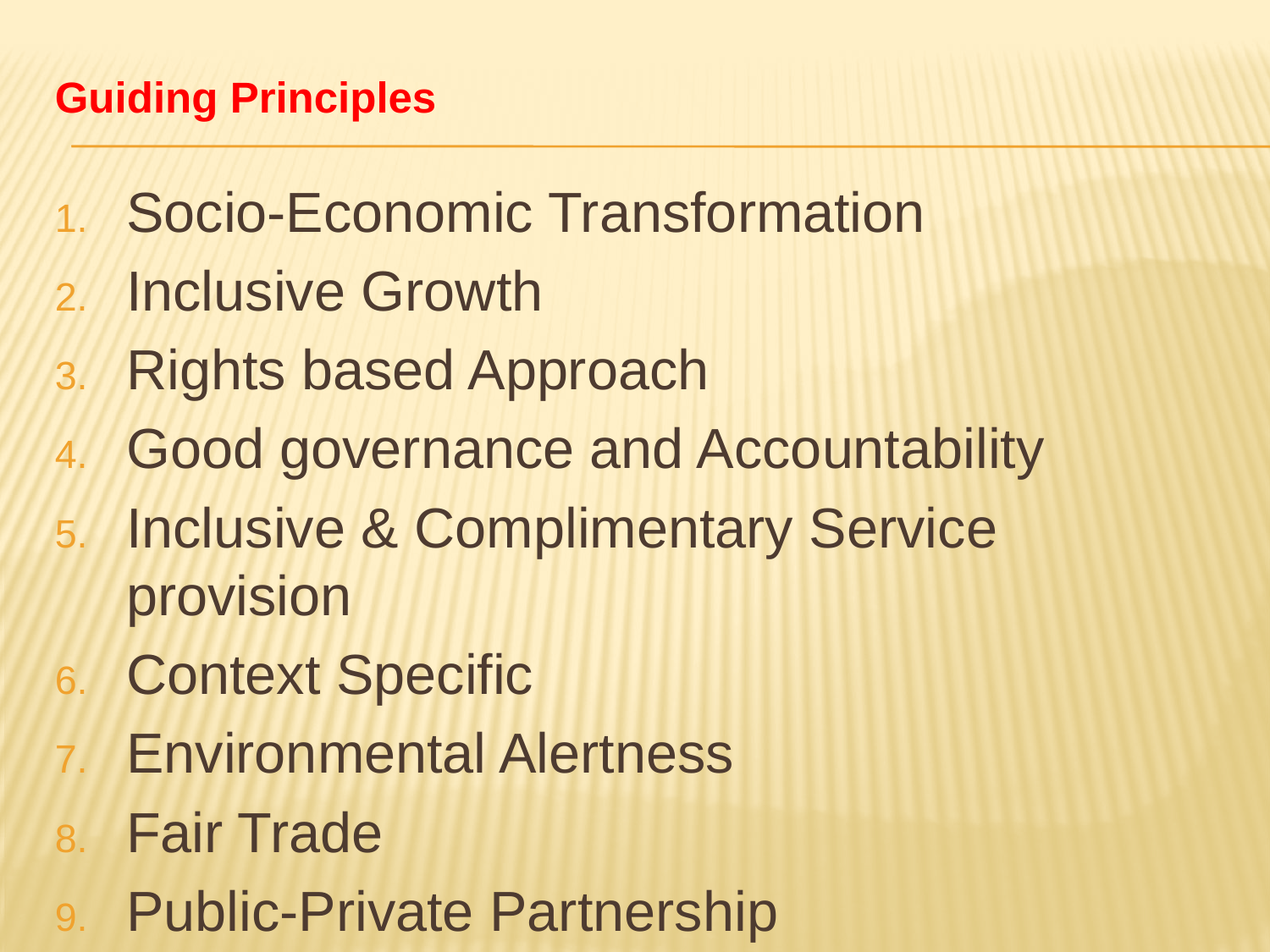

# Guiding Principles
Socio-Economic Transformation
Inclusive Growth
Rights based Approach
Good governance and Accountability
Inclusive & Complimentary Service provision
Context Specific
Environmental Alertness
Fair Trade
Public-Private Partnership